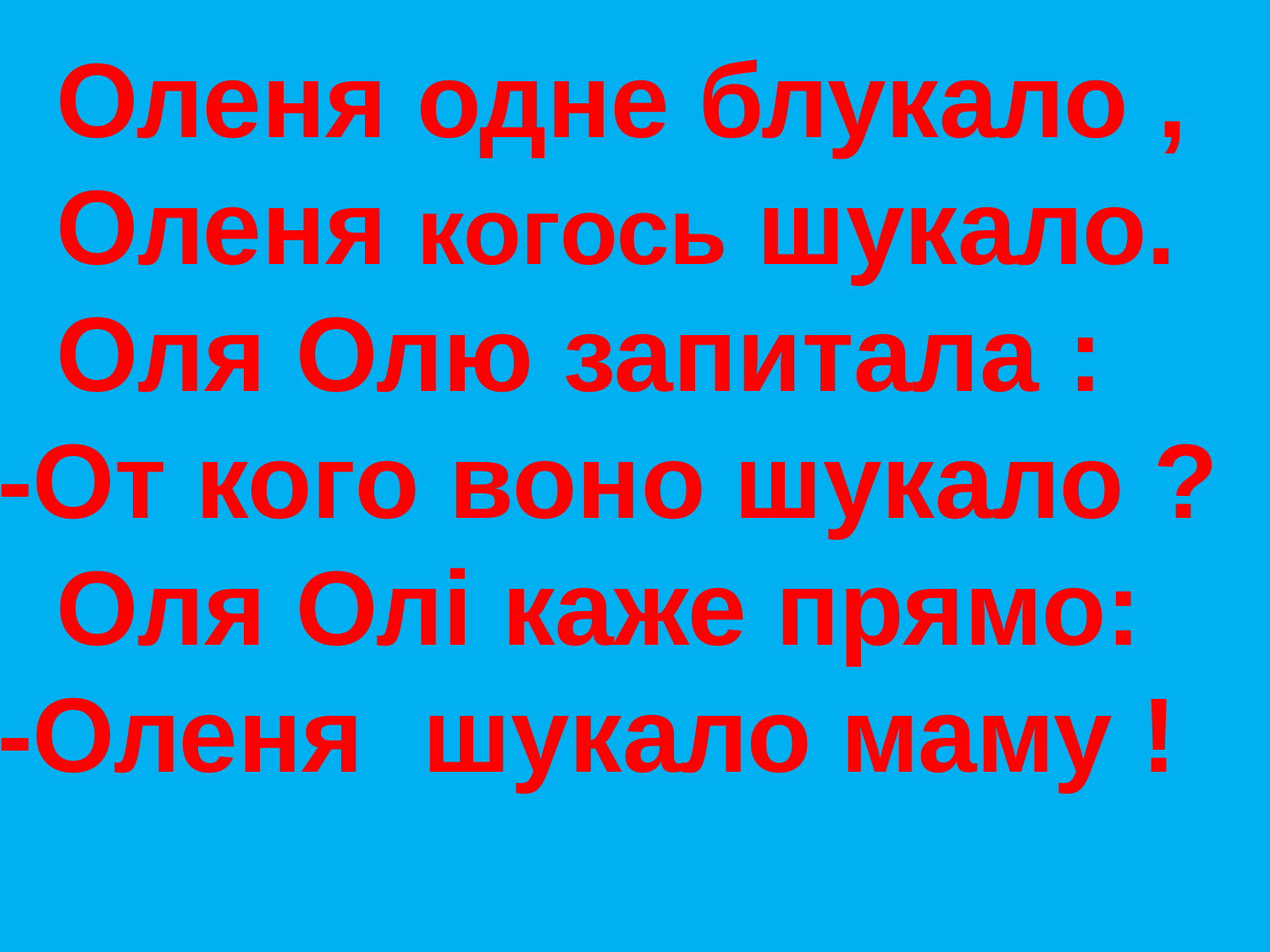

# Оленя одне блукало , Оленя когось шукало. Оля Олю запитала : -От кого воно шукало ? Оля Олі каже прямо: -Оленя  шукало маму !